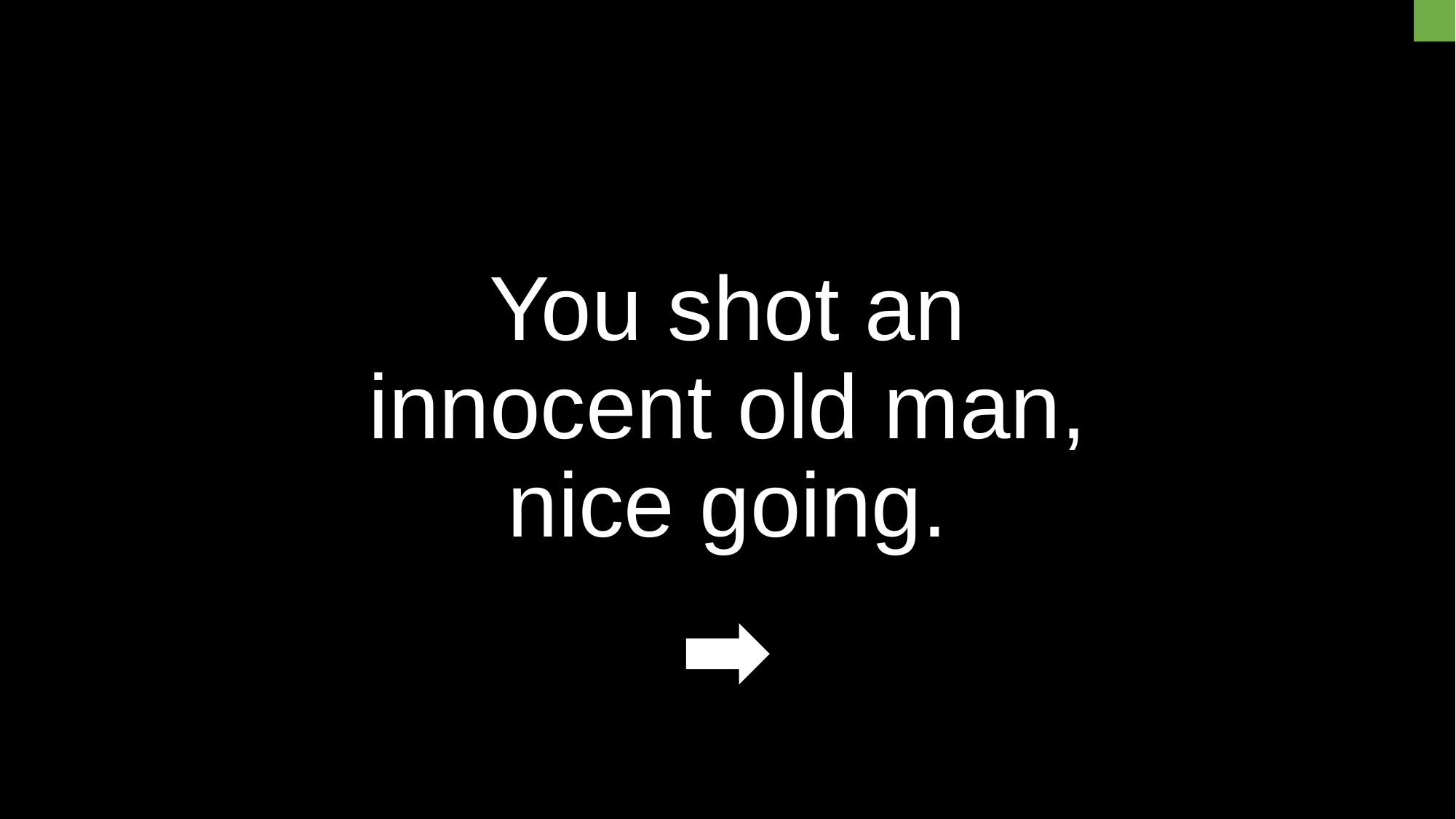

# You shot an innocent old man, nice going.